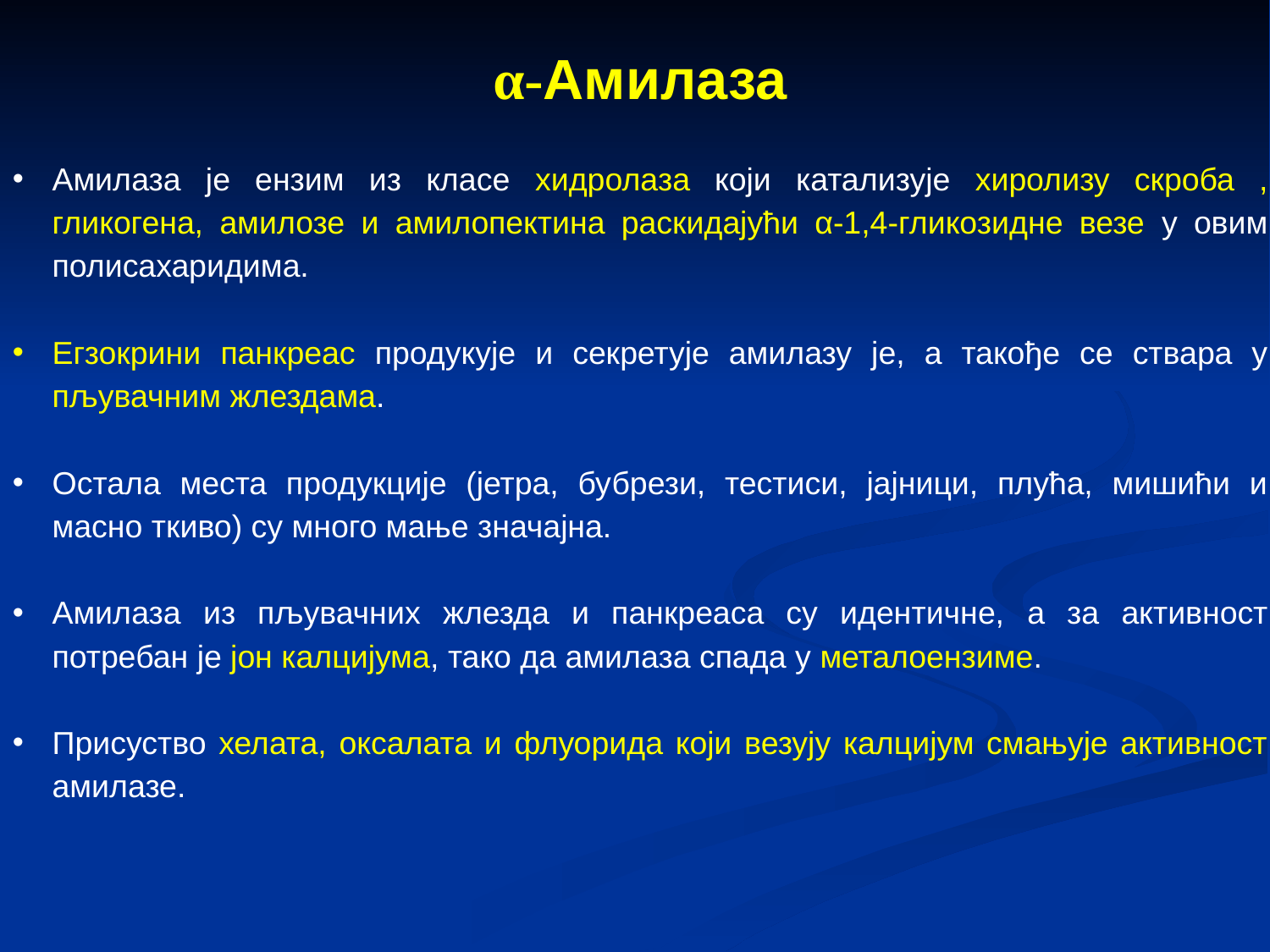

α-Амилаза

Aмилаза је ензим из класе хидролаза који катализује хиролизу скроба , гликогена, амилозе и амилопектина раскидајући α-1,4-гликозидне везе у овим полисахаридима.

Eгзокрини панкреас продукује и секретује амилазу је, а такође се ствара у пљувачним жлездама.

Остала места продукције (јетра, бубрези, тестиси, јајници, плућа, мишићи и масно ткиво) су много мање значајна.

Амилаза из пљувачних жлезда и панкреаса су идентичне, a зa активност потребан је јон калцијума, тако да амилаза спада у металоензиме.

Присуство хелата, оксалата и флуорида који везују калцијум смањује активност амилазе.